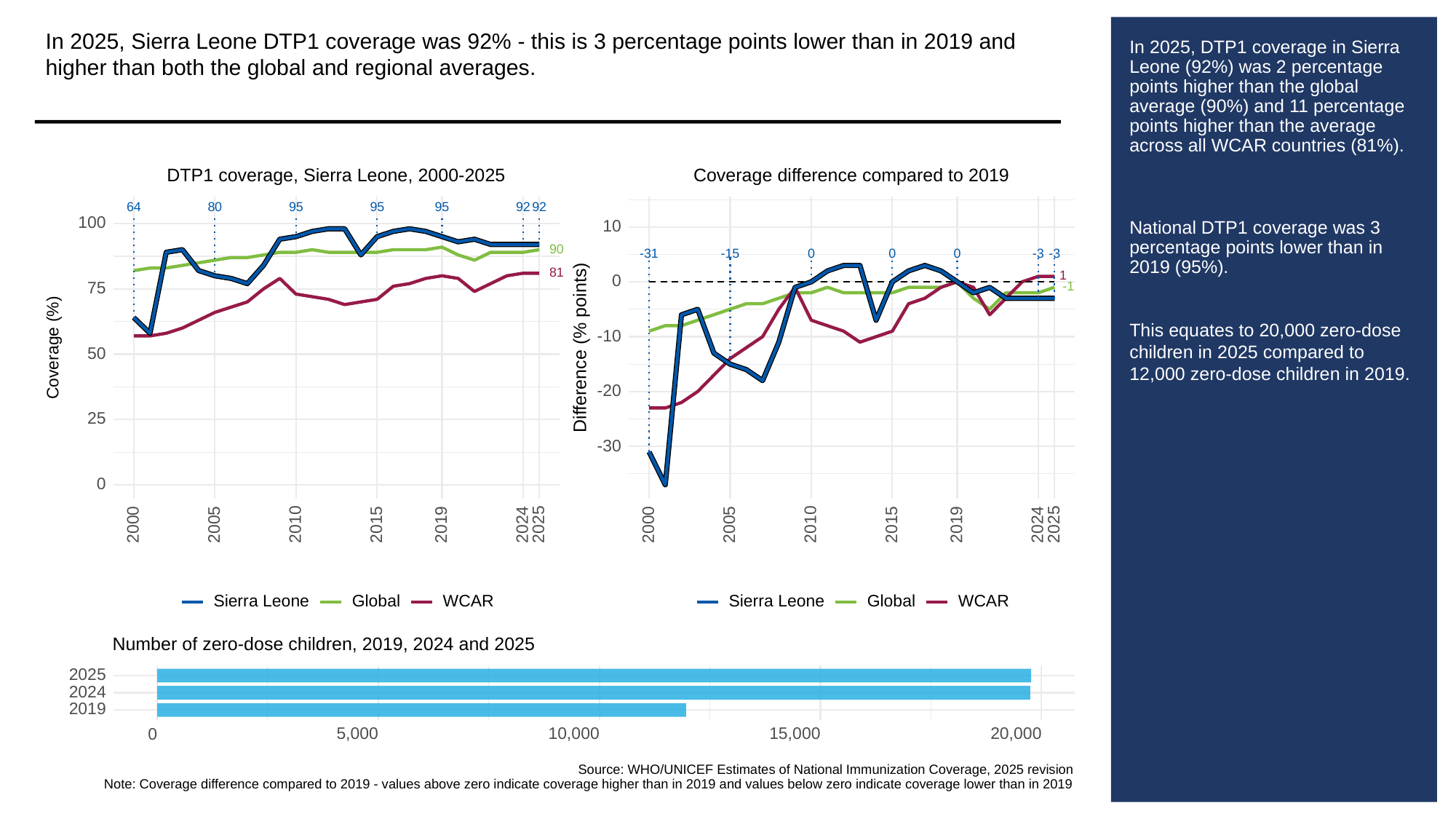

In 2025, Sierra Leone DTP1 coverage was 92% - this is 3 percentage points lower than in 2019 and higher than both the global and regional averages.
# In 2025, DTP1 coverage in Sierra Leone (92%) was 2 percentage points higher than the global average (90%) and 11 percentage points higher than the average across all WCAR countries (81%).

National DTP1 coverage was 3 percentage points lower than in 2019 (95%).

This equates to 20,000 zero-dose children in 2025 compared to 12,000 zero-dose children in 2019.

DTP1 coverage, Sierra Leone, 2000-2025
Coverage difference compared to 2019

64
80
95
95
95
92
92
100

10

90

-31
-3
-3
-15
0
0
0

81
1

0

-1
75

-10

Difference (% points)
Coverage (%)
50

-20

25

-30

0

2000
2005
2010
2015
2019
2024
2025
2000
2005
2010
2015
2019
2024
2025
Sierra Leone
Global
WCAR
Sierra Leone
Global
WCAR

Number of zero-dose children, 2019, 2024 and 2025

2025

2024

2019

5,000
10,000
15,000
20,000
0
Source: WHO/UNICEF Estimates of National Immunization Coverage, 2025 revision
Note: Coverage difference compared to 2019 - values above zero indicate coverage higher than in 2019 and values below zero indicate coverage lower than in 2019